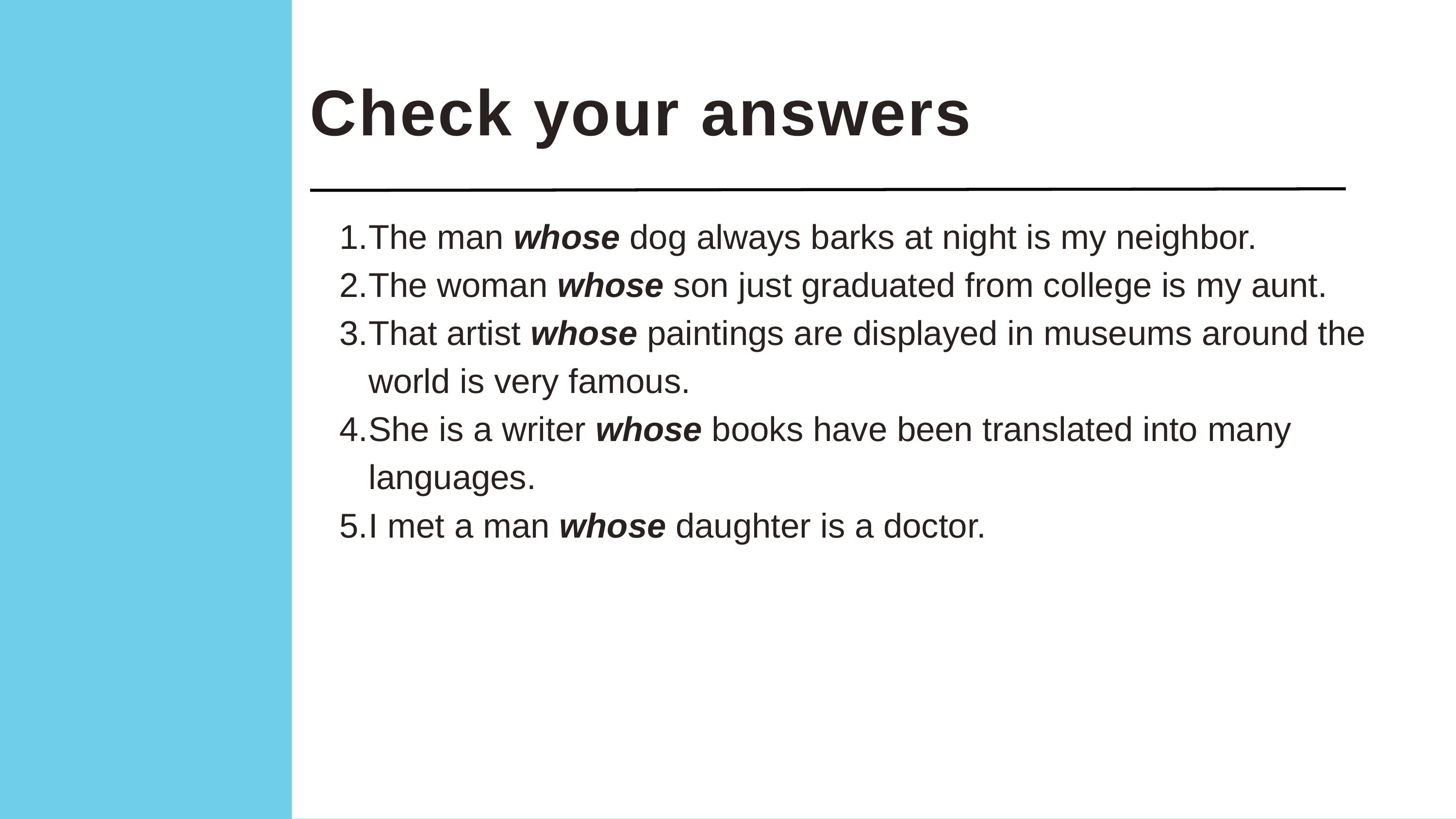

Check your answers

The man whose dog always barks at night is my neighbor.
The woman whose son just graduated from college is my aunt.
That artist whose paintings are displayed in museums around the world is very famous.
She is a writer whose books have been translated into many languages.
I met a man whose daughter is a doctor.